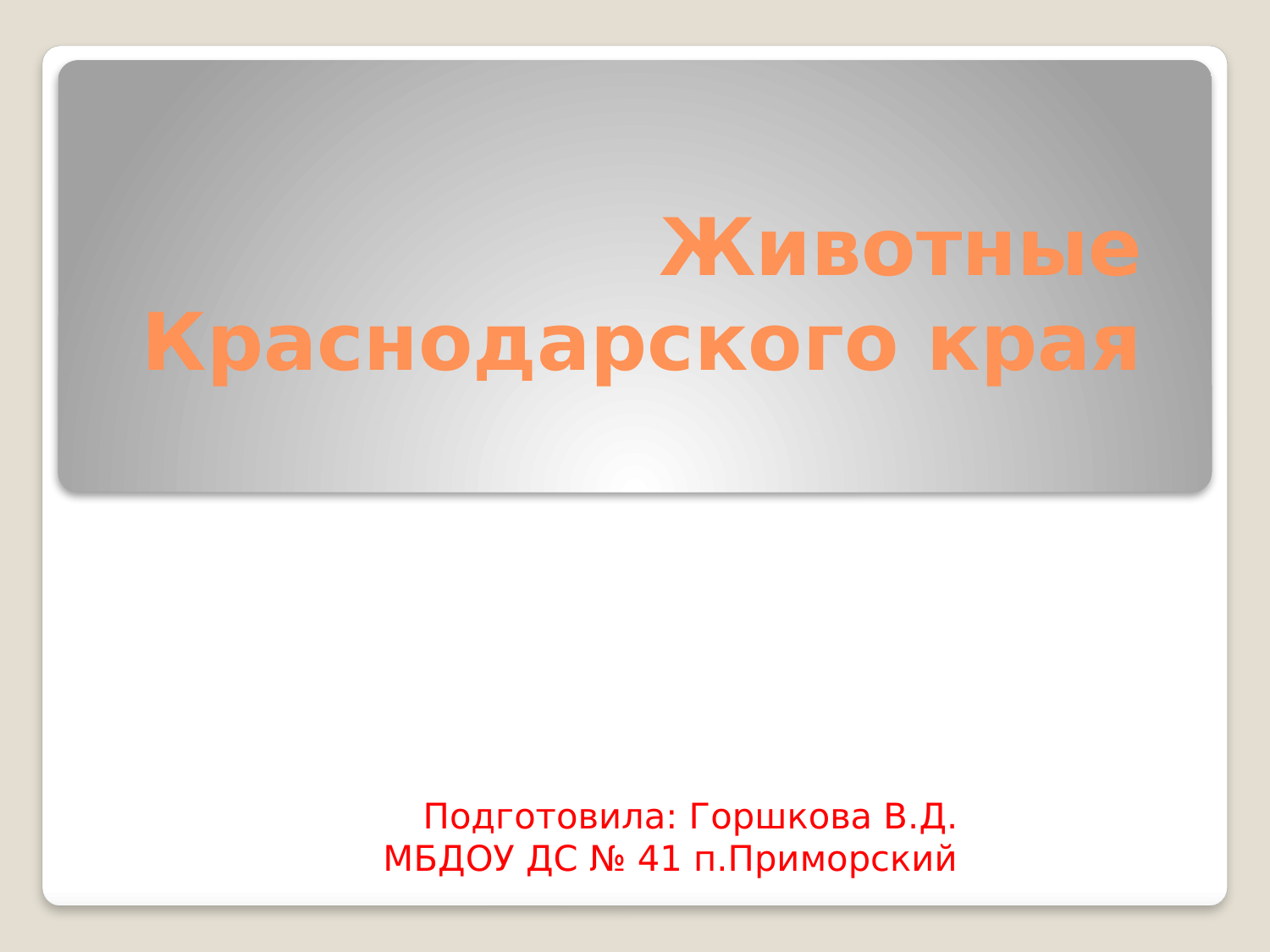

# Животные Краснодарского края
Подготовила: Горшкова В.Д.
МБДОУ ДС № 41 п.Приморский